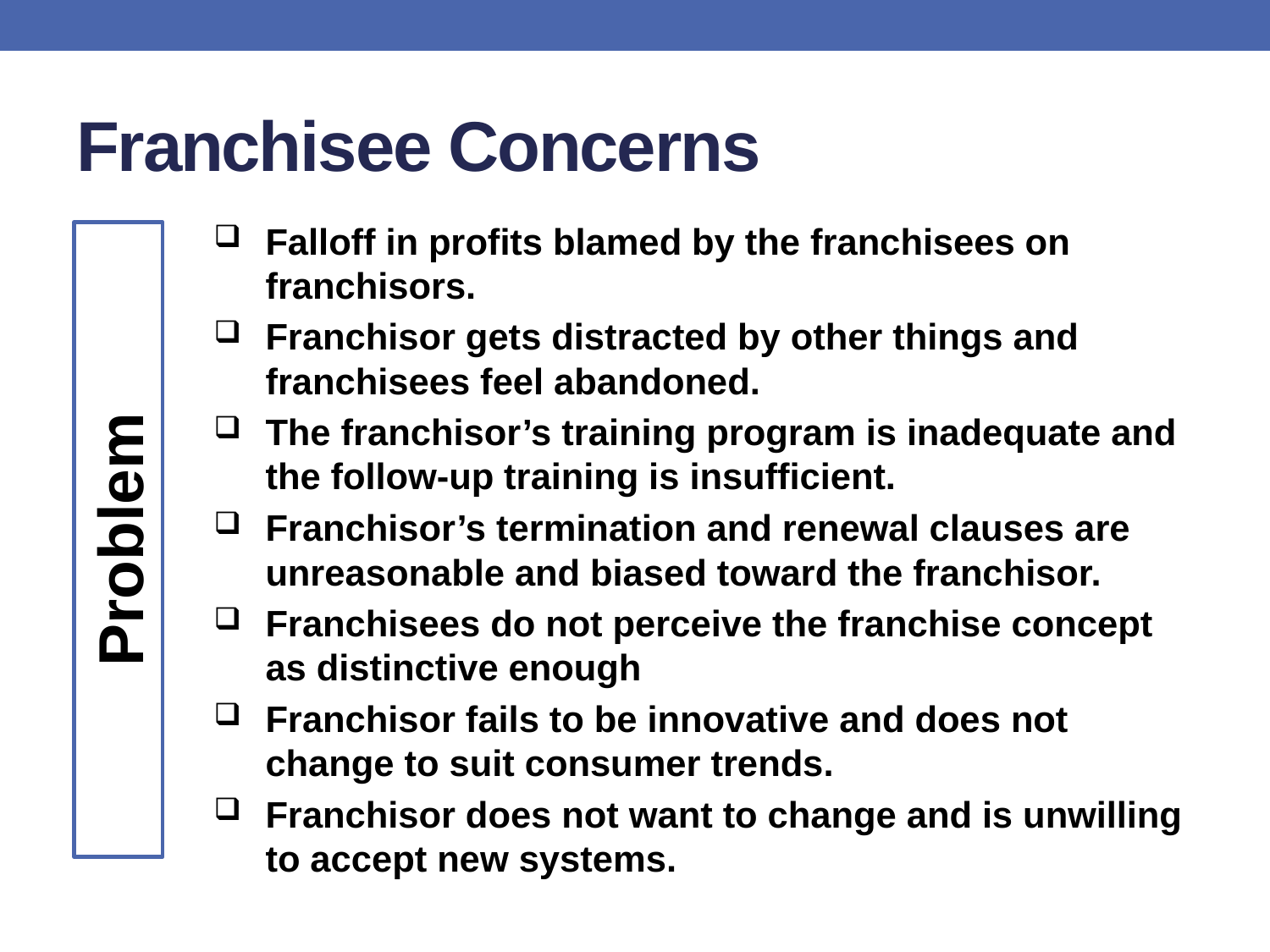

# Franchisee Concerns
Falloff in profits blamed by the franchisees on franchisors.
Franchisor gets distracted by other things and franchisees feel abandoned.
The franchisor’s training program is inadequate and the follow-up training is insufficient.
Franchisor’s termination and renewal clauses are unreasonable and biased toward the franchisor.
Franchisees do not perceive the franchise concept as distinctive enough
Franchisor fails to be innovative and does not change to suit consumer trends.
Franchisor does not want to change and is unwilling to accept new systems.

Problem